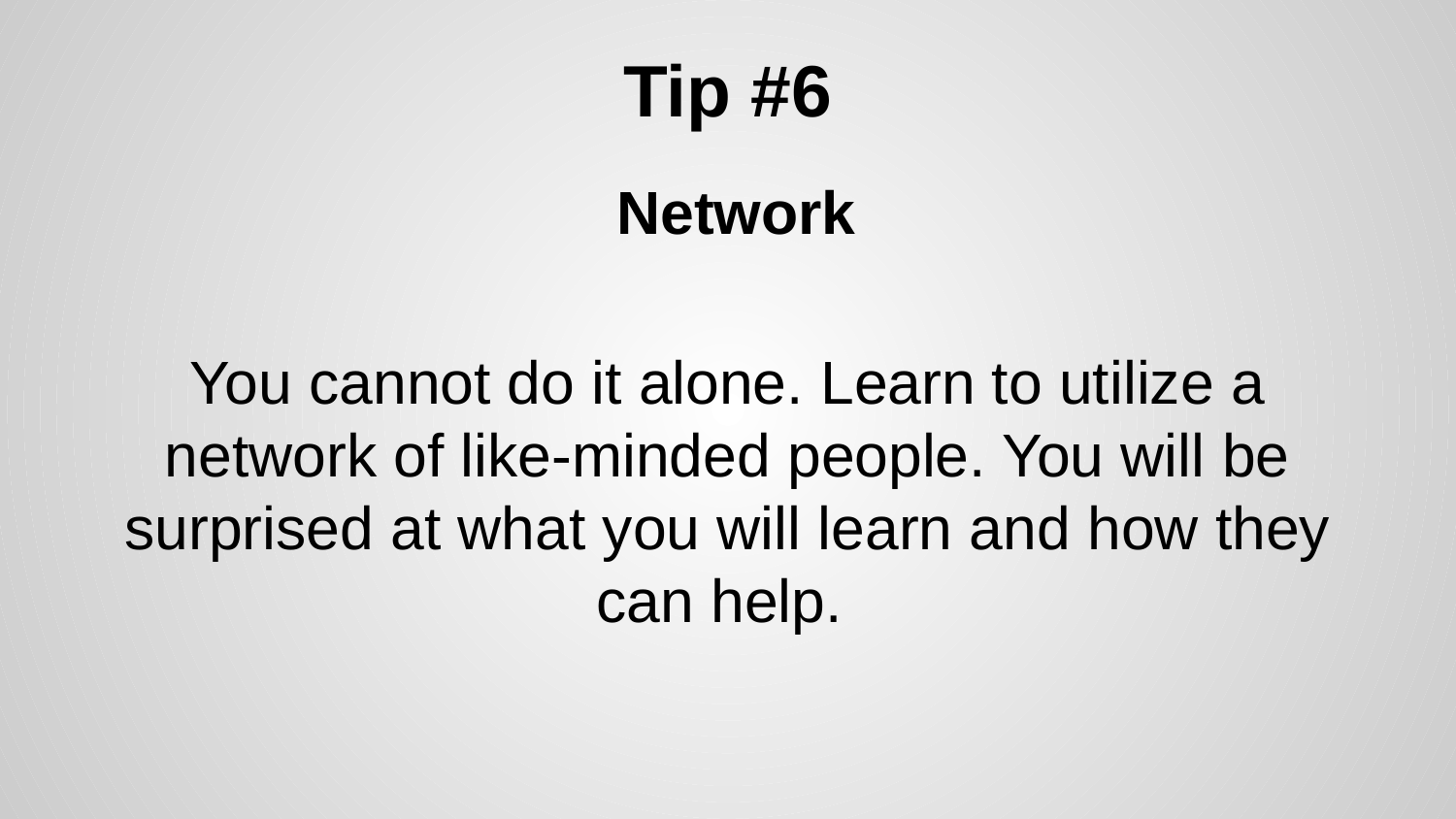

# Tip #6
 Network

You cannot do it alone. Learn to utilize a network of like-minded people. You will be surprised at what you will learn and how they can help.